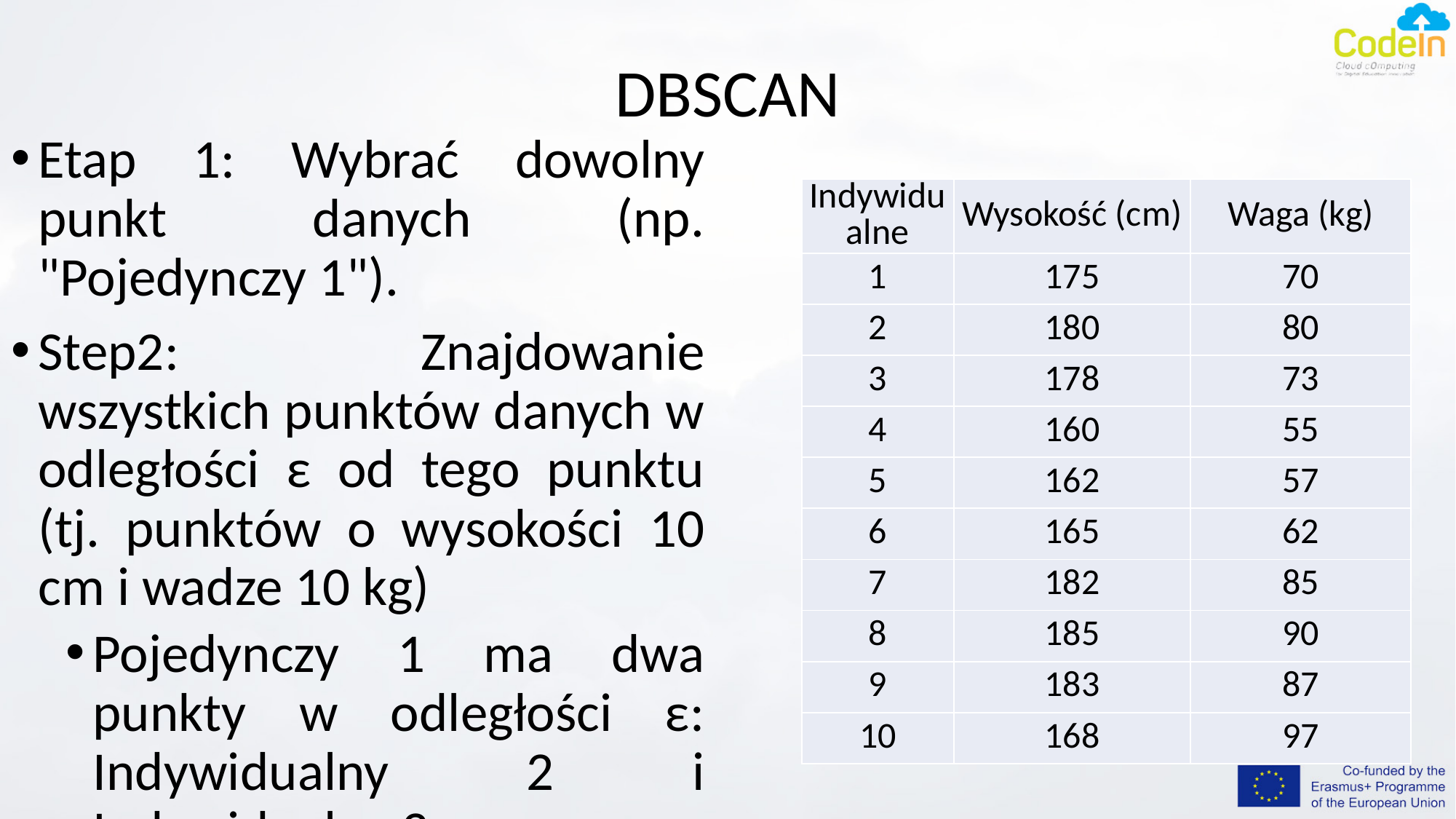

# DBSCAN
Etap 1: Wybrać dowolny punkt danych (np. "Pojedynczy 1").
Step2: Znajdowanie wszystkich punktów danych w odległości ε od tego punktu (tj. punktów o wysokości 10 cm i wadze 10 kg)
Pojedynczy 1 ma dwa punkty w odległości ε: Indywidualny 2 i Indywidualny 3.

| Indywidualne | Wysokość (cm) | Waga (kg) |
| --- | --- | --- |
| 1 | 175 | 70 |
| 2 | 180 | 80 |
| 3 | 178 | 73 |
| 4 | 160 | 55 |
| 5 | 162 | 57 |
| 6 | 165 | 62 |
| 7 | 182 | 85 |
| 8 | 185 | 90 |
| 9 | 183 | 87 |
| 10 | 168 | 97 |